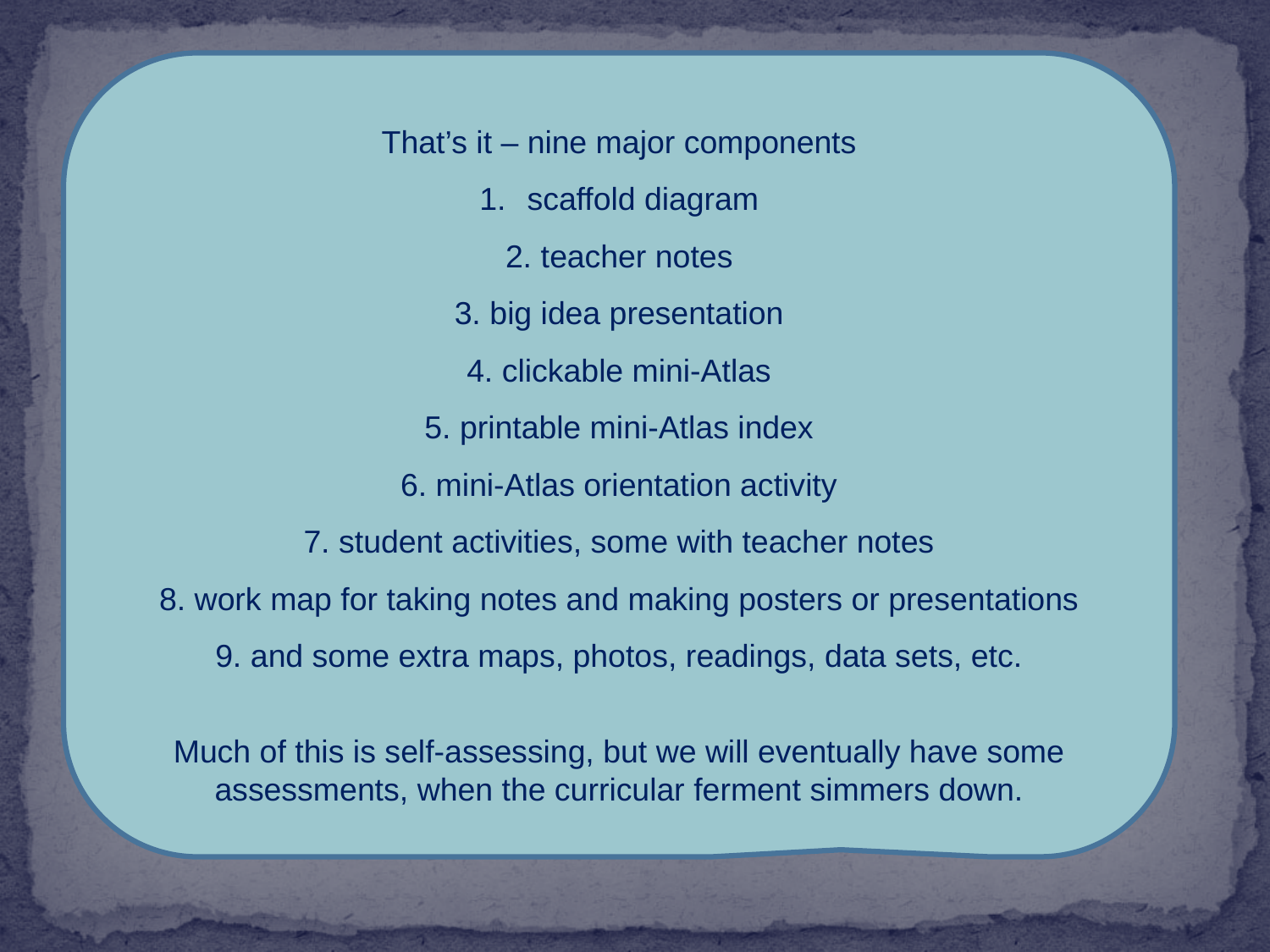

That’s it – nine major components
scaffold diagram
2. teacher notes
3. big idea presentation
4. clickable mini-Atlas
5. printable mini-Atlas index
6. mini-Atlas orientation activity
7. student activities, some with teacher notes
8. work map for taking notes and making posters or presentations
9. and some extra maps, photos, readings, data sets, etc.

Much of this is self-assessing, but we will eventually have some assessments, when the curricular ferment simmers down.